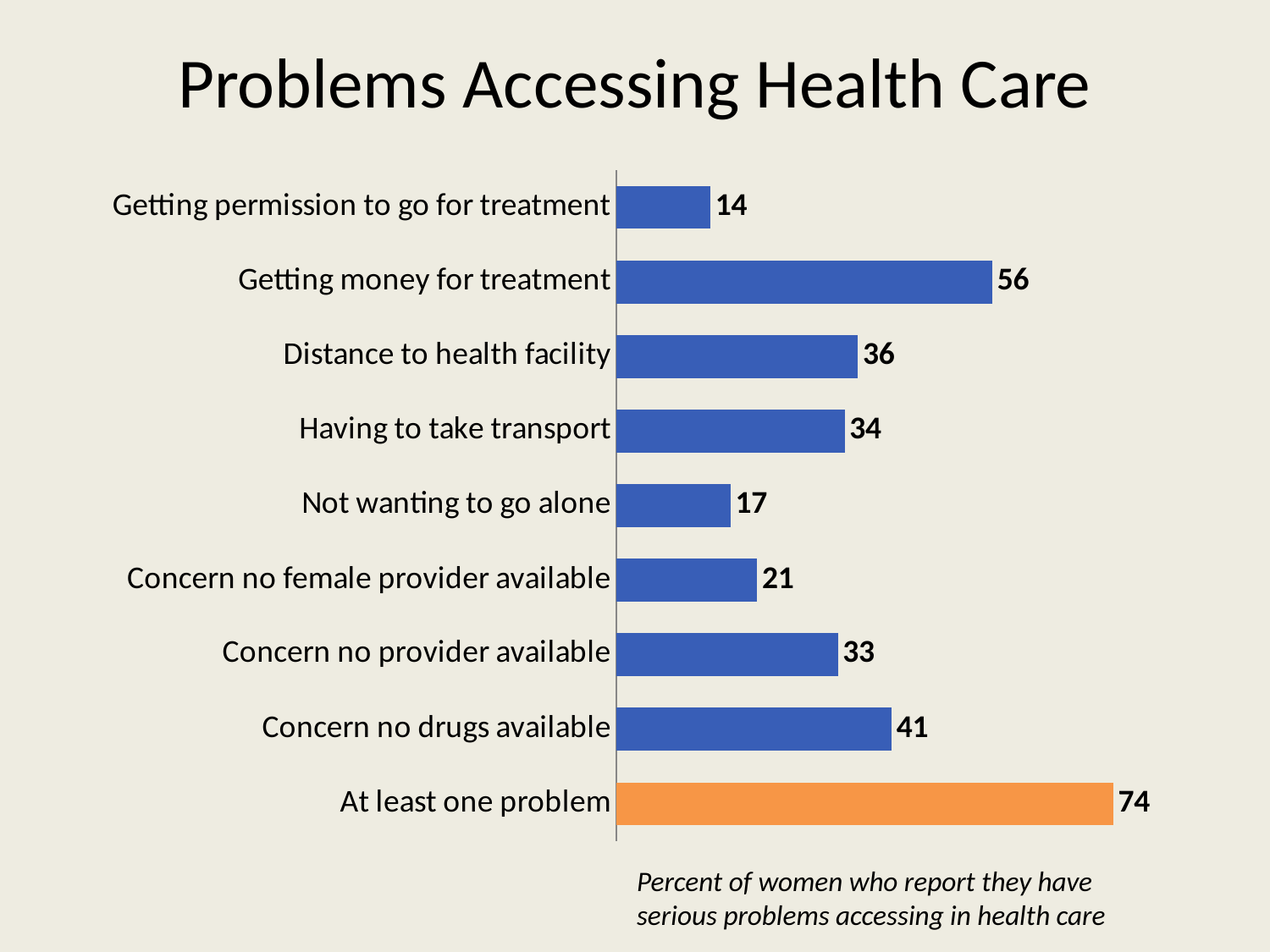

# Problems Accessing Health Care

### Chart

| Category |  |
|---|---|
| At least one problem | 74.0 |
| Concern no drugs available | 41.0 |
| Concern no provider available | 33.0 |
| Concern no female provider available | 21.0 |
| Not wanting to go alone | 17.0 |
| Having to take transport | 34.0 |
| Distance to health facility | 36.0 |
| Getting money for treatment | 56.0 |
| Getting permission to go for treatment | 14.0 |
Percent of women who report they have serious problems accessing in health care